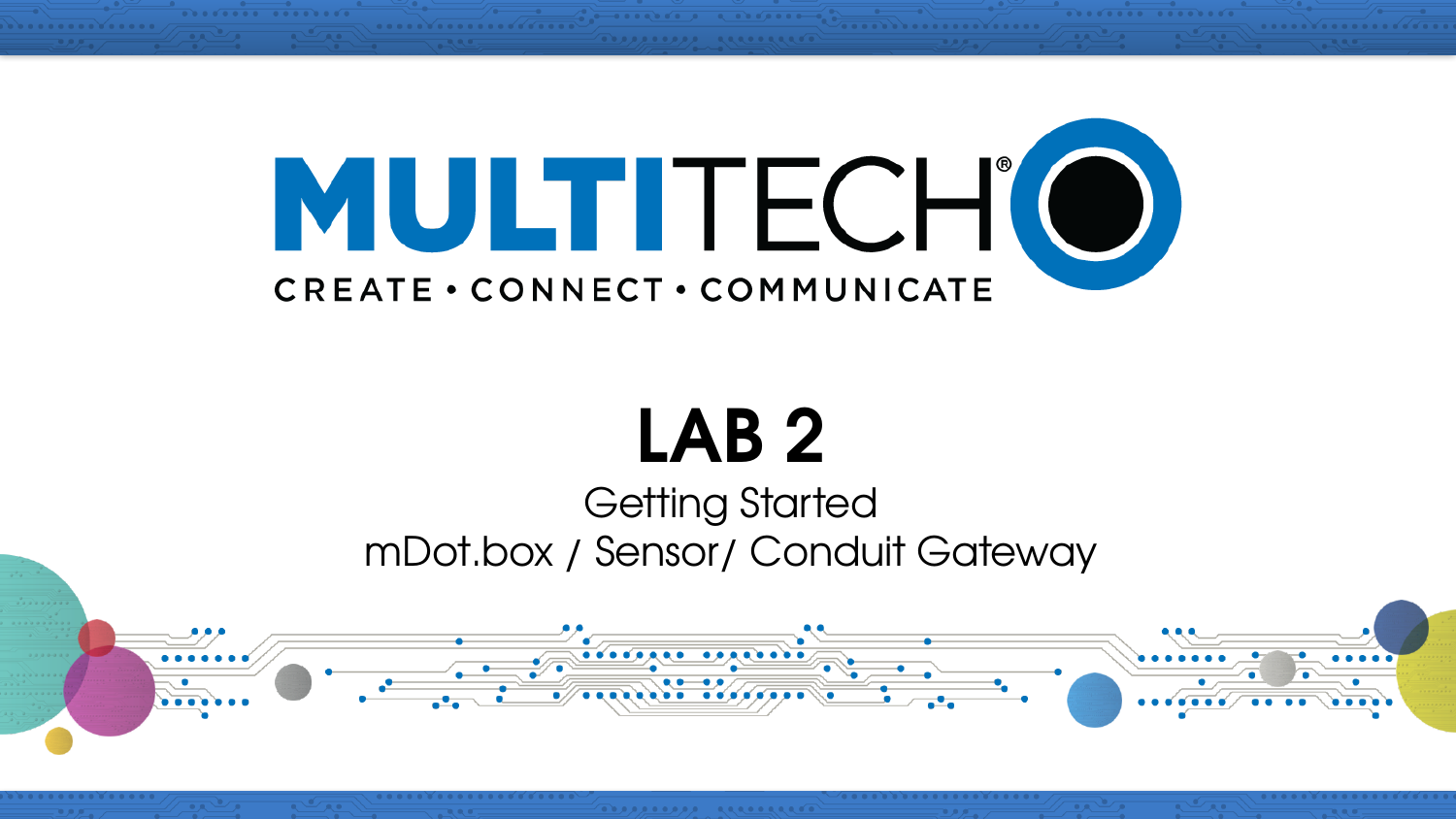

# LAB 2 Getting Started mDot.box / Sensor/ Conduit Gateway